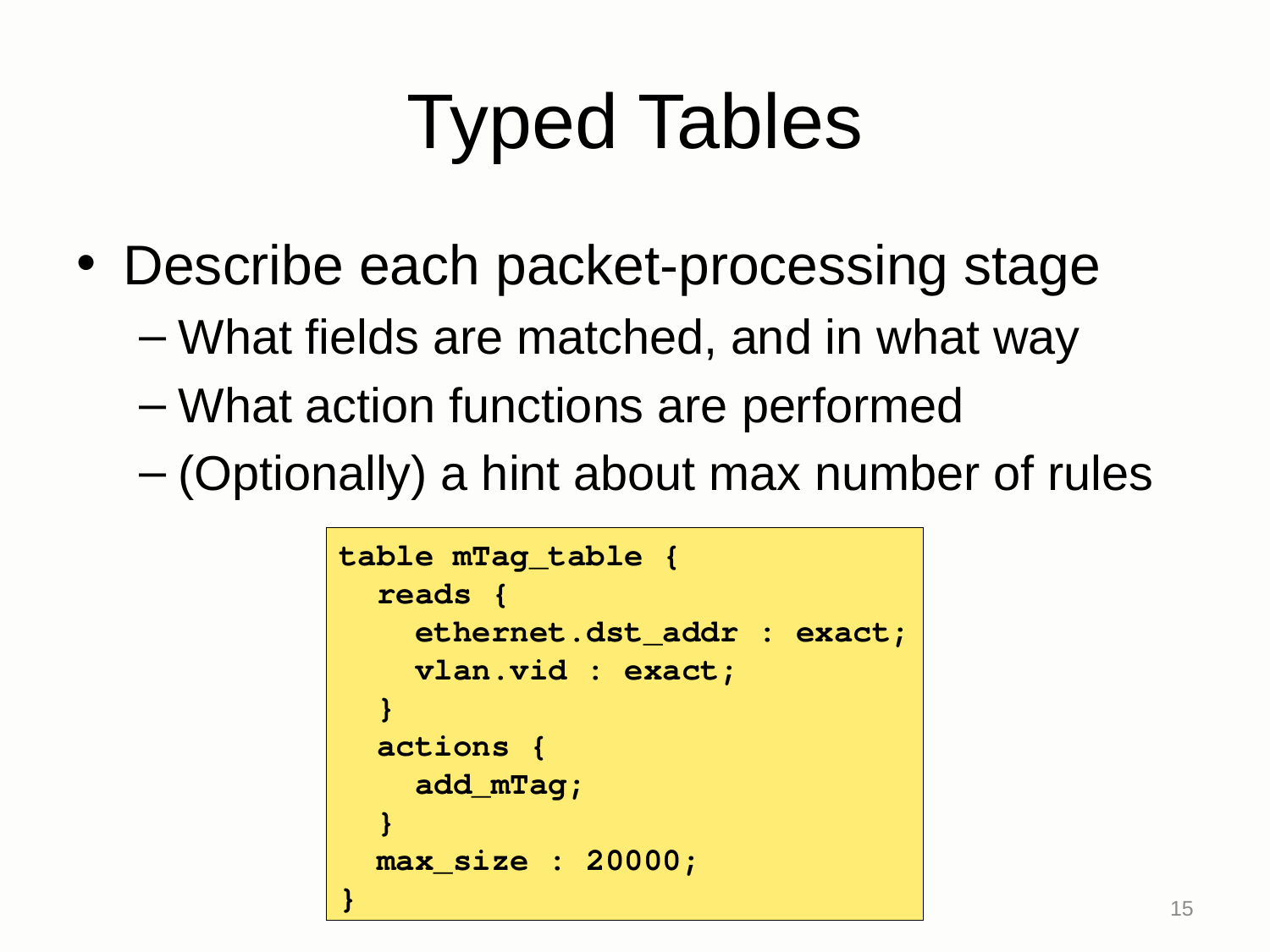

# Typed Tables
Describe each packet-processing stage
What fields are matched, and in what way
What action functions are performed
(Optionally) a hint about max number of rules
table mTag_table {
  reads {
    ethernet.dst_addr : exact;
    vlan.vid : exact;
  }
  actions {
    add_mTag;
  }
  max_size : 20000;
}
15